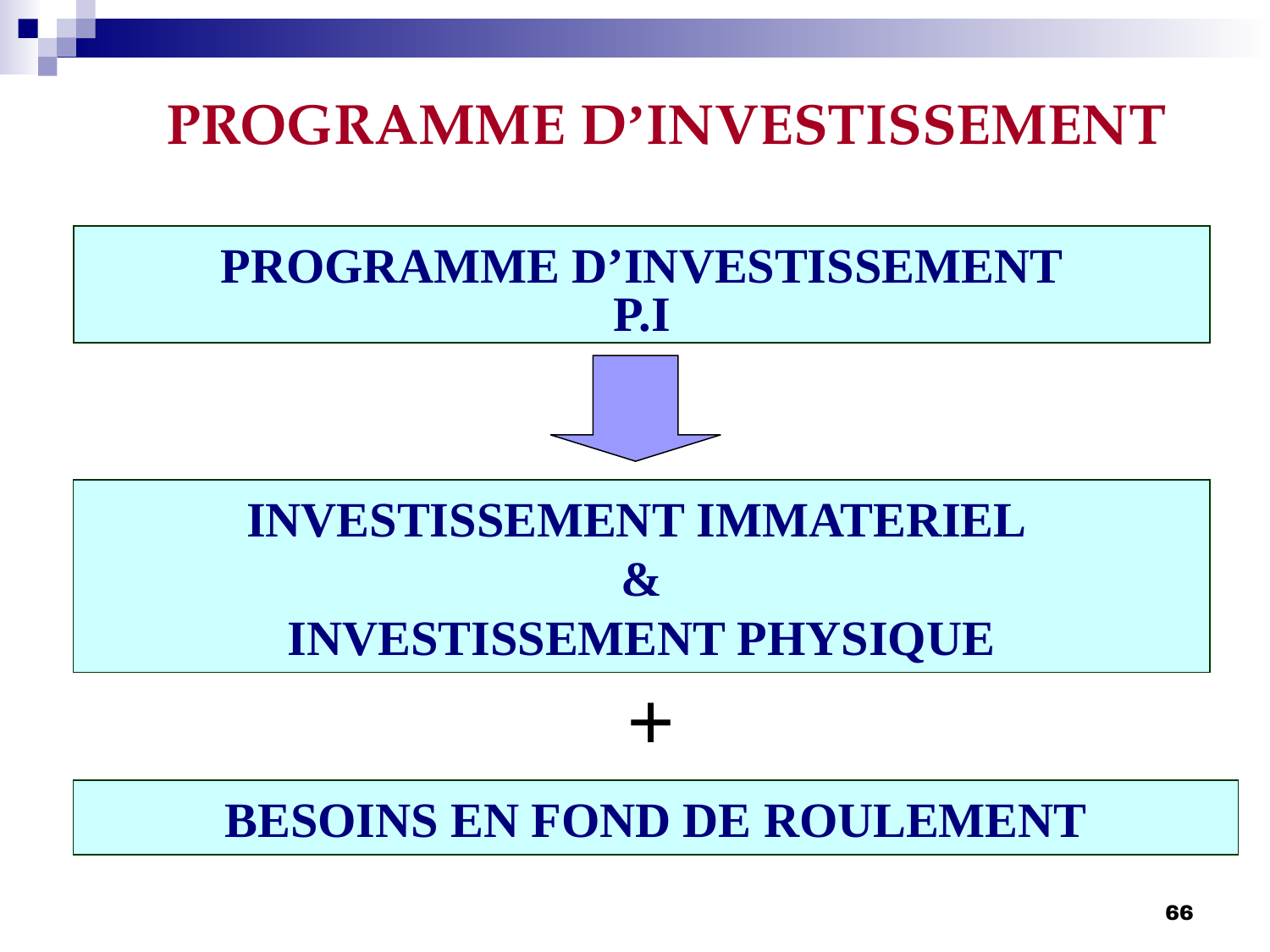

# PROGRAMME D’INVESTISSEMENT
PROGRAMME D’INVESTISSEMENT
P.I

INVESTISSEMENT IMMATERIEL
&
INVESTISSEMENT PHYSIQUE
+
BESOINS EN FOND DE ROULEMENT
66